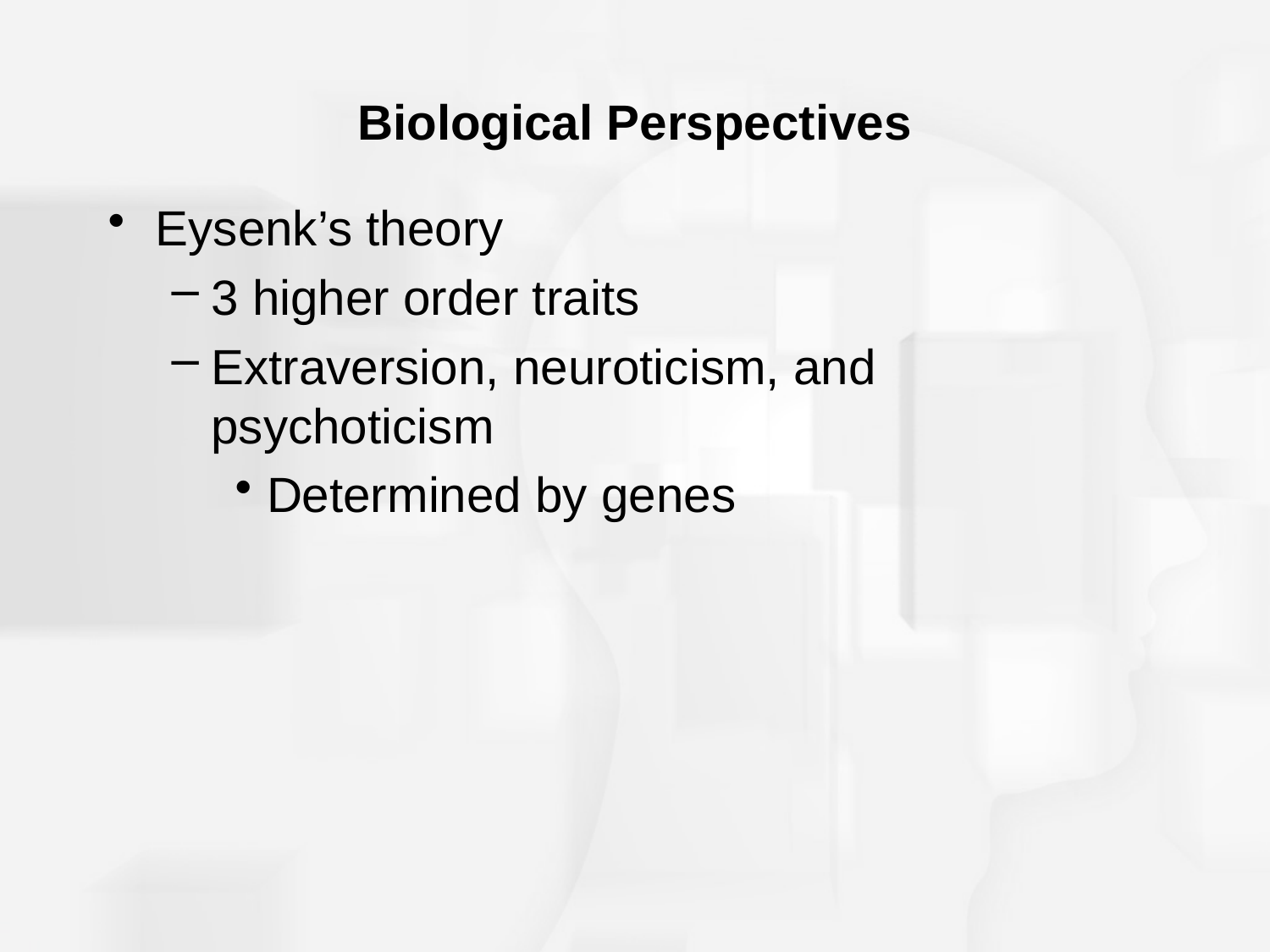

# Biological Perspectives
Eysenk’s theory
3 higher order traits
Extraversion, neuroticism, and psychoticism
Determined by genes